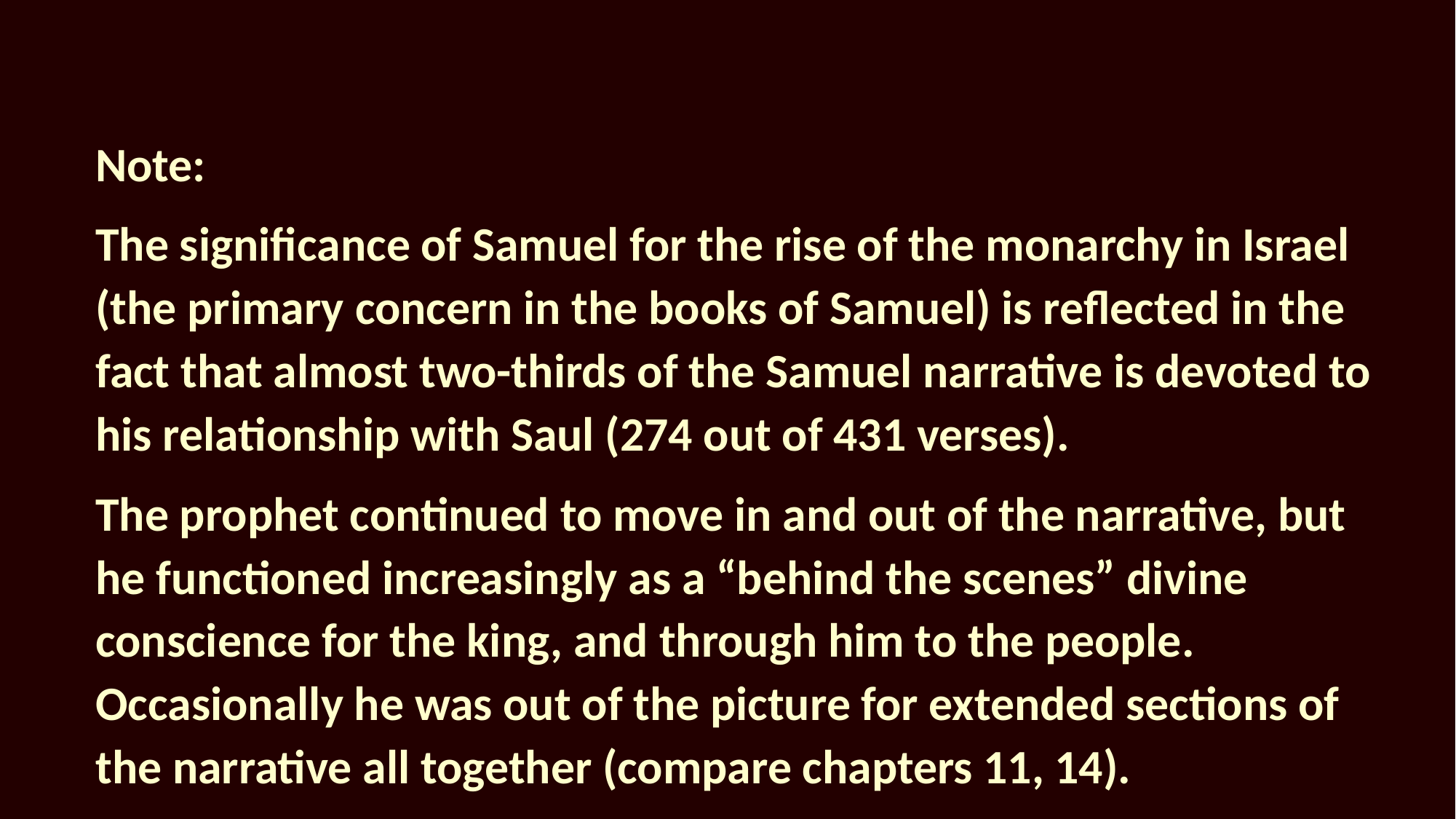

Note:
The significance of Samuel for the rise of the monarchy in Israel (the primary concern in the books of Samuel) is reflected in the fact that almost two-thirds of the Samuel narrative is devoted to his relationship with Saul (274 out of 431 verses).
The prophet continued to move in and out of the narrative, but he functioned increasingly as a “behind the scenes” divine conscience for the king, and through him to the people. Occasionally he was out of the picture for extended sections of the narrative all together (compare chapters 11, 14).